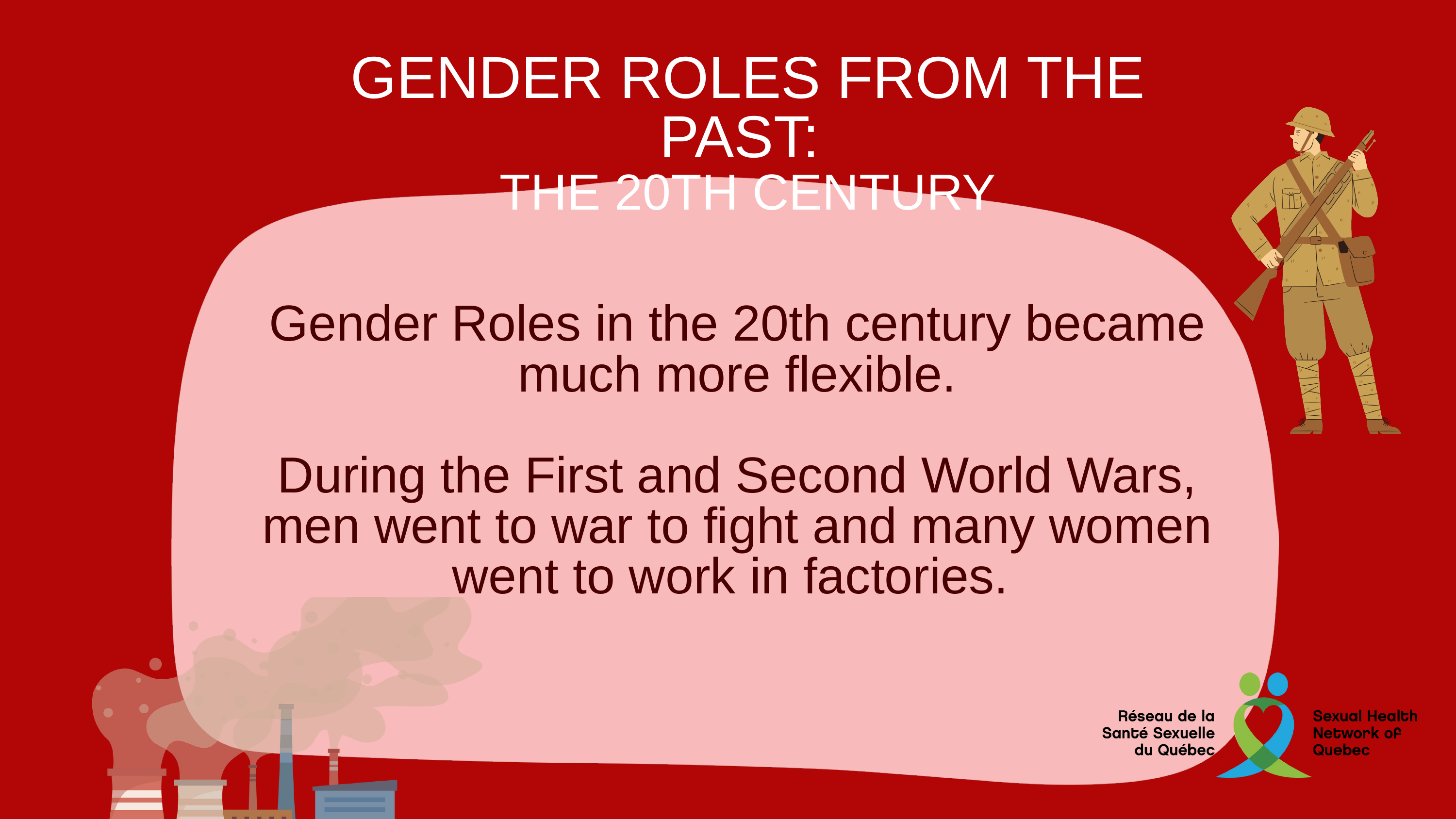

GENDER ROLES FROM THE PAST:
THE 20TH CENTURY

Gender Roles in the 20th century became much more flexible.

During the First and Second World Wars, men went to war to fight and many women went to work in factories.